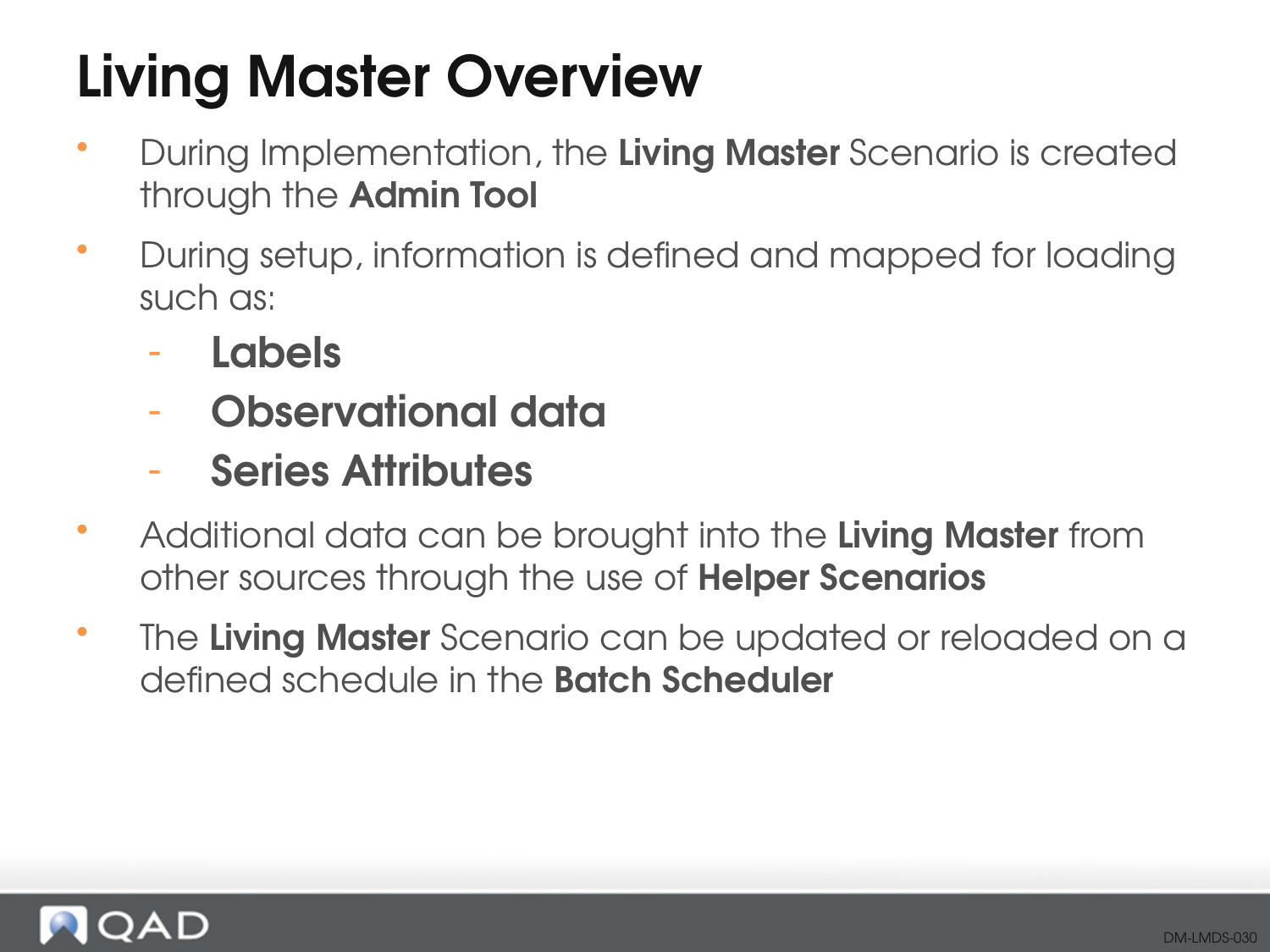

# Living Master Overview
During Implementation, the Living Master Scenario is created through the Admin Tool
During setup, information is defined and mapped for loading such as:
Labels
Observational data
Series Attributes
Additional data can be brought into the Living Master from other sources through the use of Helper Scenarios
The Living Master Scenario can be updated or reloaded on a defined schedule in the Batch Scheduler

DM-LMDS-030